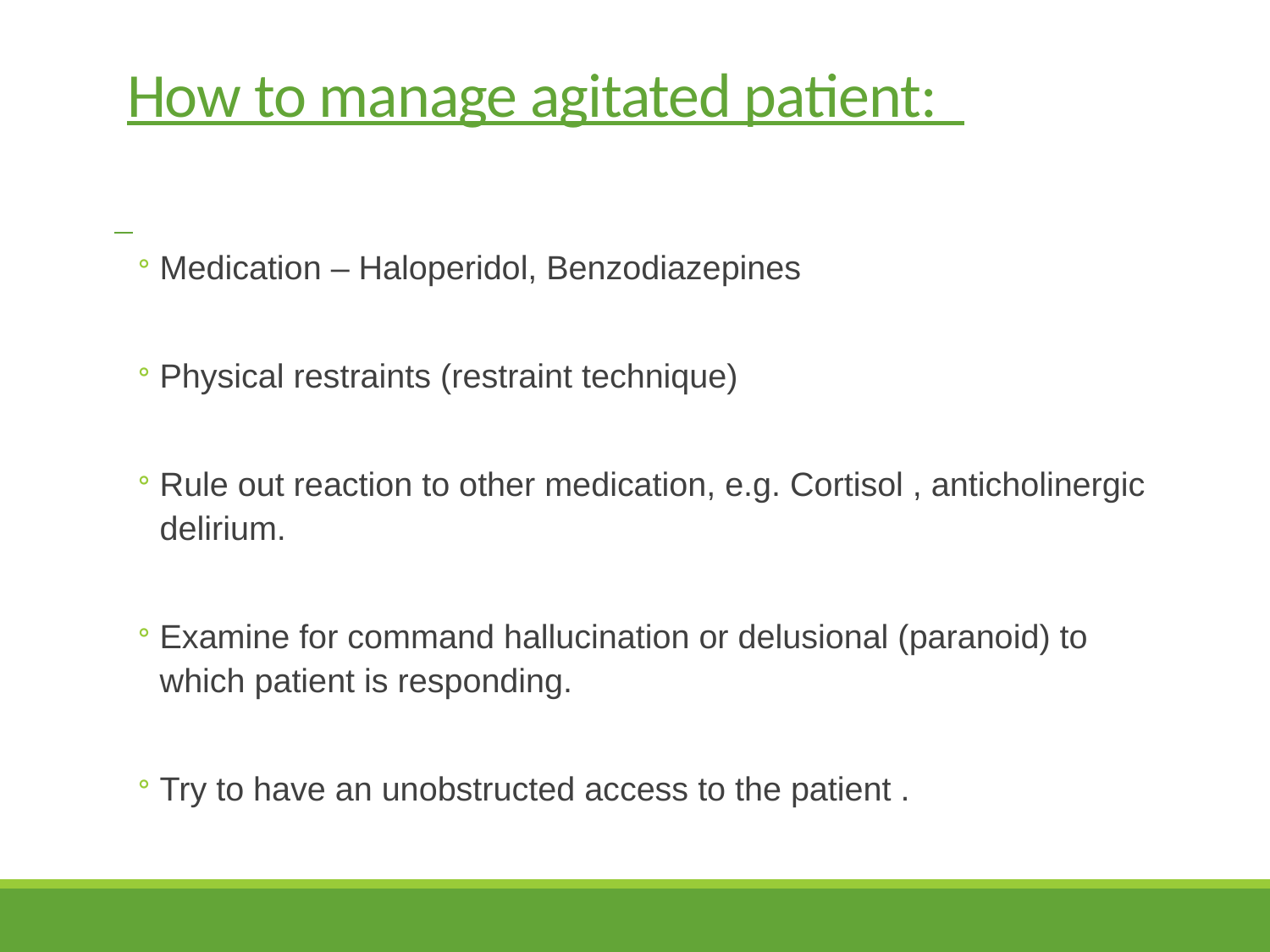

# How to manage agitated patient:

Medication – Haloperidol, Benzodiazepines

Physical restraints (restraint technique)

Rule out reaction to other medication, e.g. Cortisol , anticholinergic delirium.

Examine for command hallucination or delusional (paranoid) to which patient is responding.

Try to have an unobstructed access to the patient .